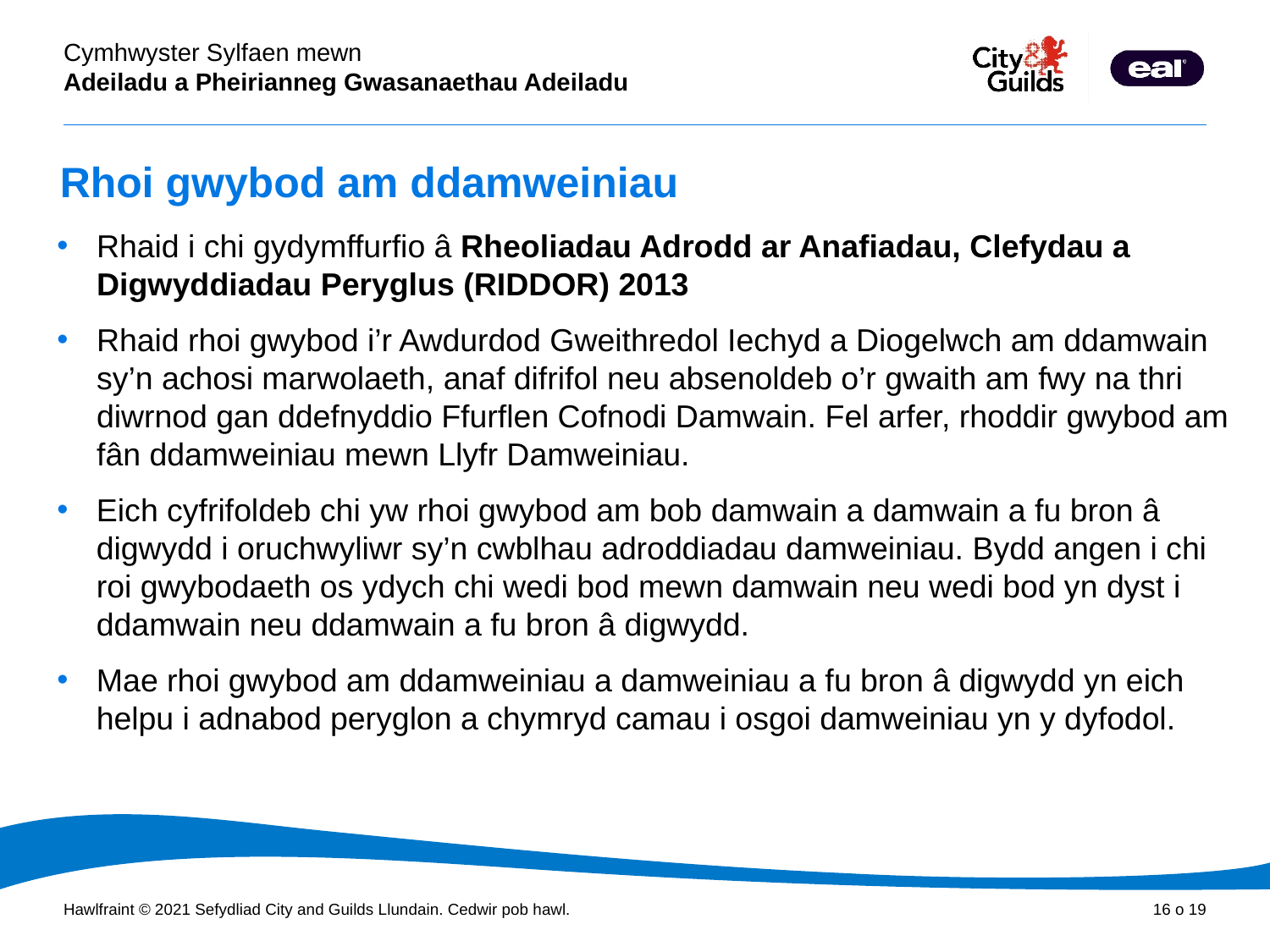

# Rhoi gwybod am ddamweiniau
Rhaid i chi gydymffurfio â Rheoliadau Adrodd ar Anafiadau, Clefydau a Digwyddiadau Peryglus (RIDDOR) 2013
Rhaid rhoi gwybod i’r Awdurdod Gweithredol Iechyd a Diogelwch am ddamwain sy’n achosi marwolaeth, anaf difrifol neu absenoldeb o’r gwaith am fwy na thri diwrnod gan ddefnyddio Ffurflen Cofnodi Damwain. Fel arfer, rhoddir gwybod am fân ddamweiniau mewn Llyfr Damweiniau.
Eich cyfrifoldeb chi yw rhoi gwybod am bob damwain a damwain a fu bron â digwydd i oruchwyliwr sy’n cwblhau adroddiadau damweiniau. Bydd angen i chi roi gwybodaeth os ydych chi wedi bod mewn damwain neu wedi bod yn dyst i ddamwain neu ddamwain a fu bron â digwydd.
Mae rhoi gwybod am ddamweiniau a damweiniau a fu bron â digwydd yn eich helpu i adnabod peryglon a chymryd camau i osgoi damweiniau yn y dyfodol.